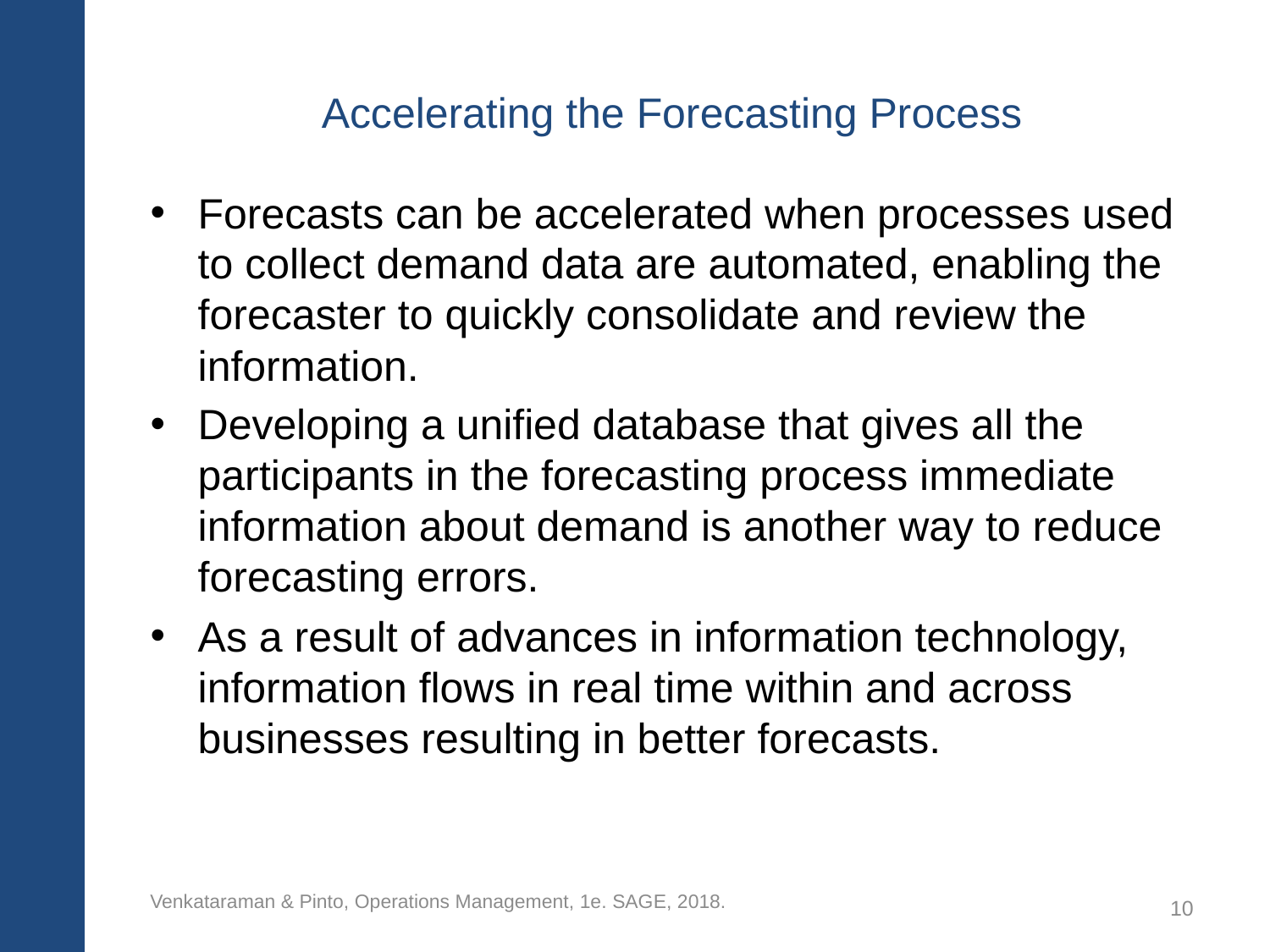

# Accelerating the Forecasting Process
Forecasts can be accelerated when processes used to collect demand data are automated, enabling the forecaster to quickly consolidate and review the information.
Developing a unified database that gives all the participants in the forecasting process immediate information about demand is another way to reduce forecasting errors.
As a result of advances in information technology, information flows in real time within and across businesses resulting in better forecasts.
Venkataraman & Pinto, Operations Management, 1e. SAGE, 2018.
10